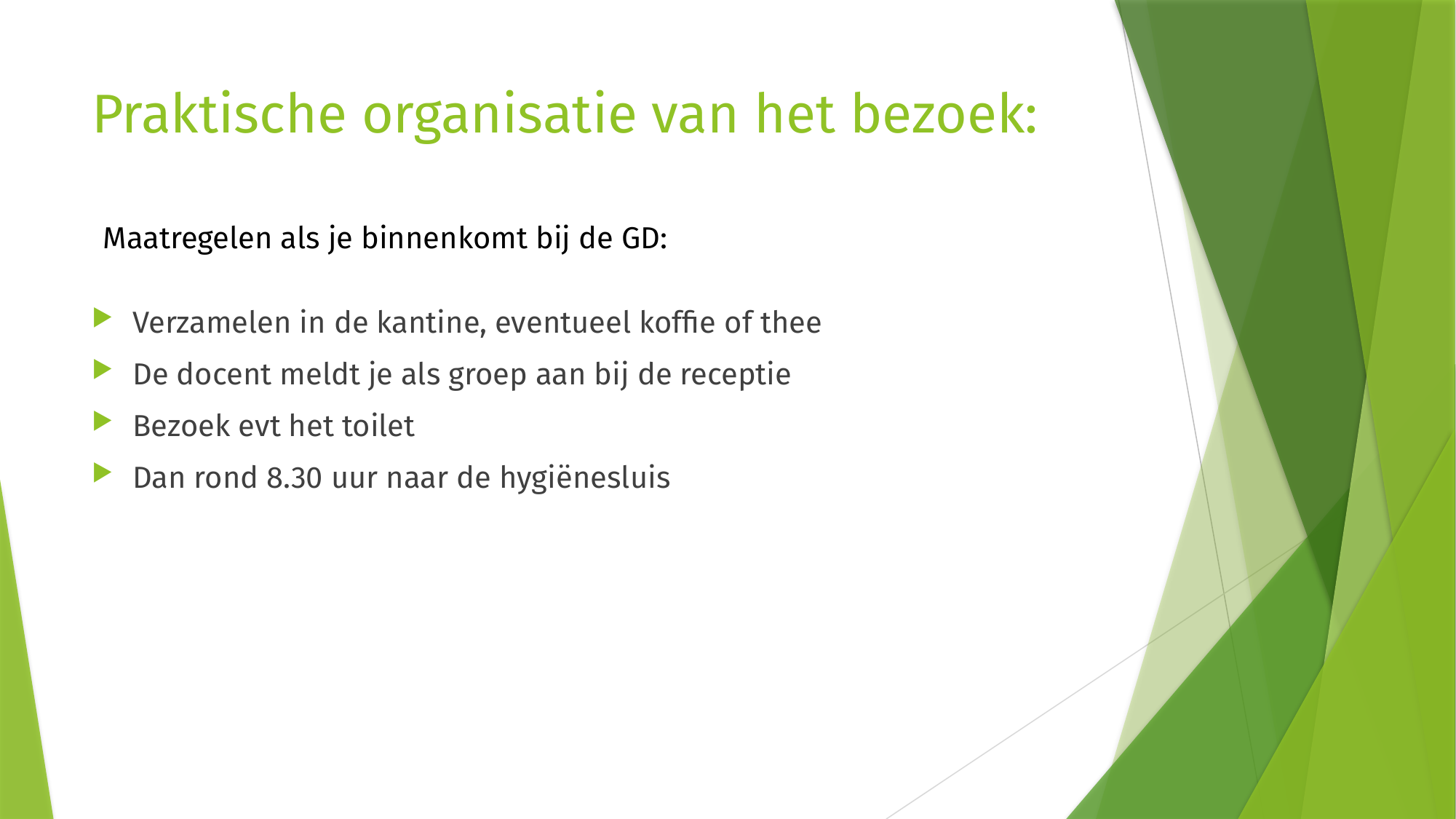

# Praktische organisatie van het bezoek:
Maatregelen als je binnenkomt bij de GD:
Verzamelen in de kantine, eventueel koffie of thee
De docent meldt je als groep aan bij de receptie
Bezoek evt het toilet
Dan rond 8.30 uur naar de hygiënesluis